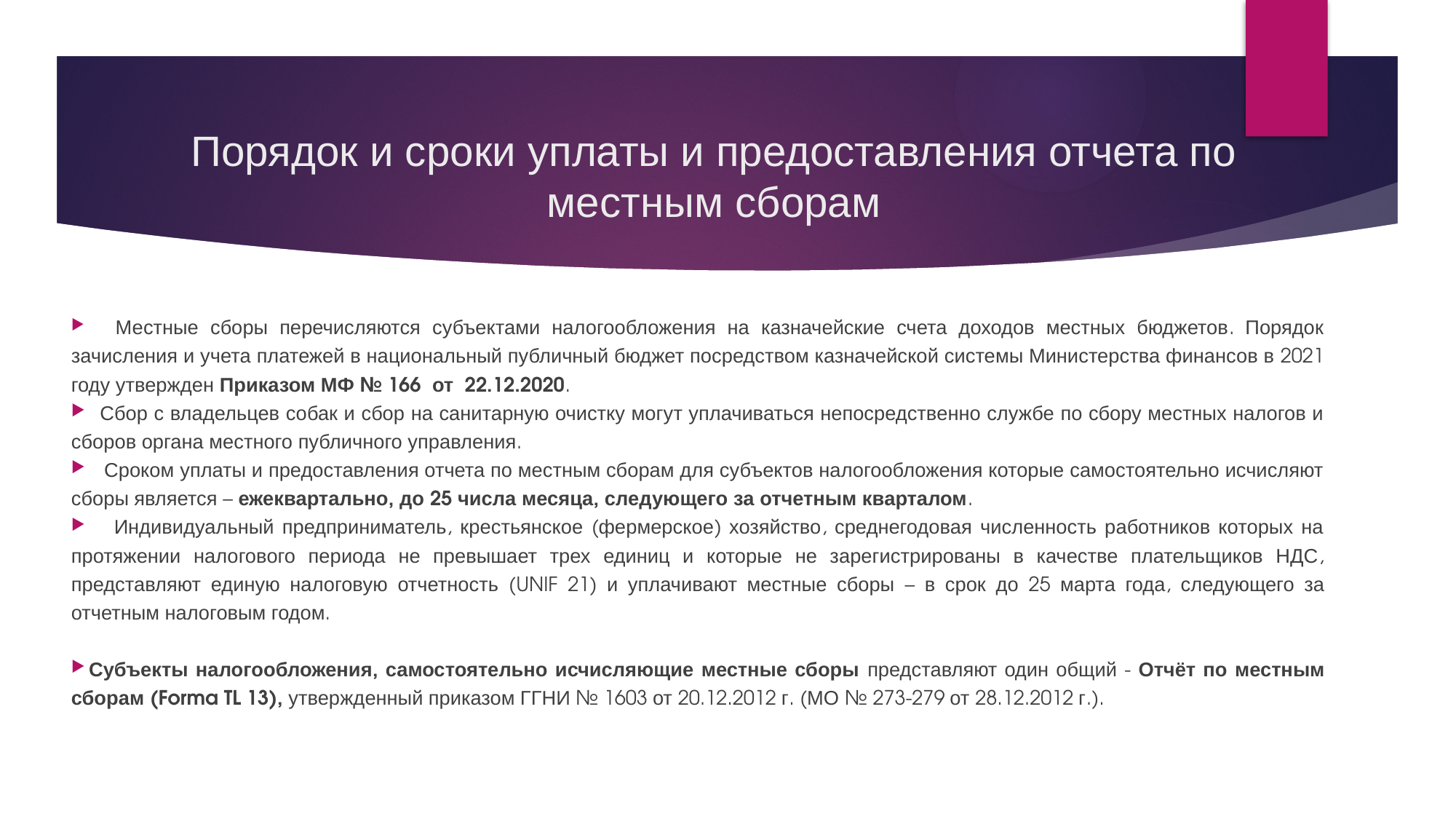

# Порядок и сроки уплаты и предоставления отчета по местным сборам
   Местные сборы перечисляются субъектами налогообложения на казначейские счета доходов местных бюджетов. Порядок зачисления и учета платежей в национальный публичный бюджет посредством казначейской системы Министерства финансов в 2021 году утвержден Приказом МФ № 166  от  22.12.2020.
   Сбор с владельцев собак и сбор на санитарную очистку могут уплачиваться непосредственно службе по сбору местных налогов и сборов органа местного публичного управления.
    Сроком уплаты и предоставления отчета по местным сборам для субъектов налогообложения которые самостоятельно исчисляют сборы является – ежеквартально, до 25 числа месяца, следующего за отчетным кварталом.
    Индивидуальный предприниматель, крестьянское (фермерское) хозяйство, среднегодовая численность работников которых на протяжении налогового периода не превышает трех единиц и которые не зарегистрированы в качестве плательщиков НДС, представляют единую налоговую отчетность (UNIF 21) и уплачивают местные сборы – в срок до 25 марта года, следующего за отчетным налоговым годом.

 Субъекты налогообложения, самостоятельно исчисляющие местные сборы представляют один общий - Отчёт по местным сборам (Forma TL 13), утвержденный приказом ГГНИ № 1603 от 20.12.2012 г. (МО № 273-279 от 28.12.2012 г.).